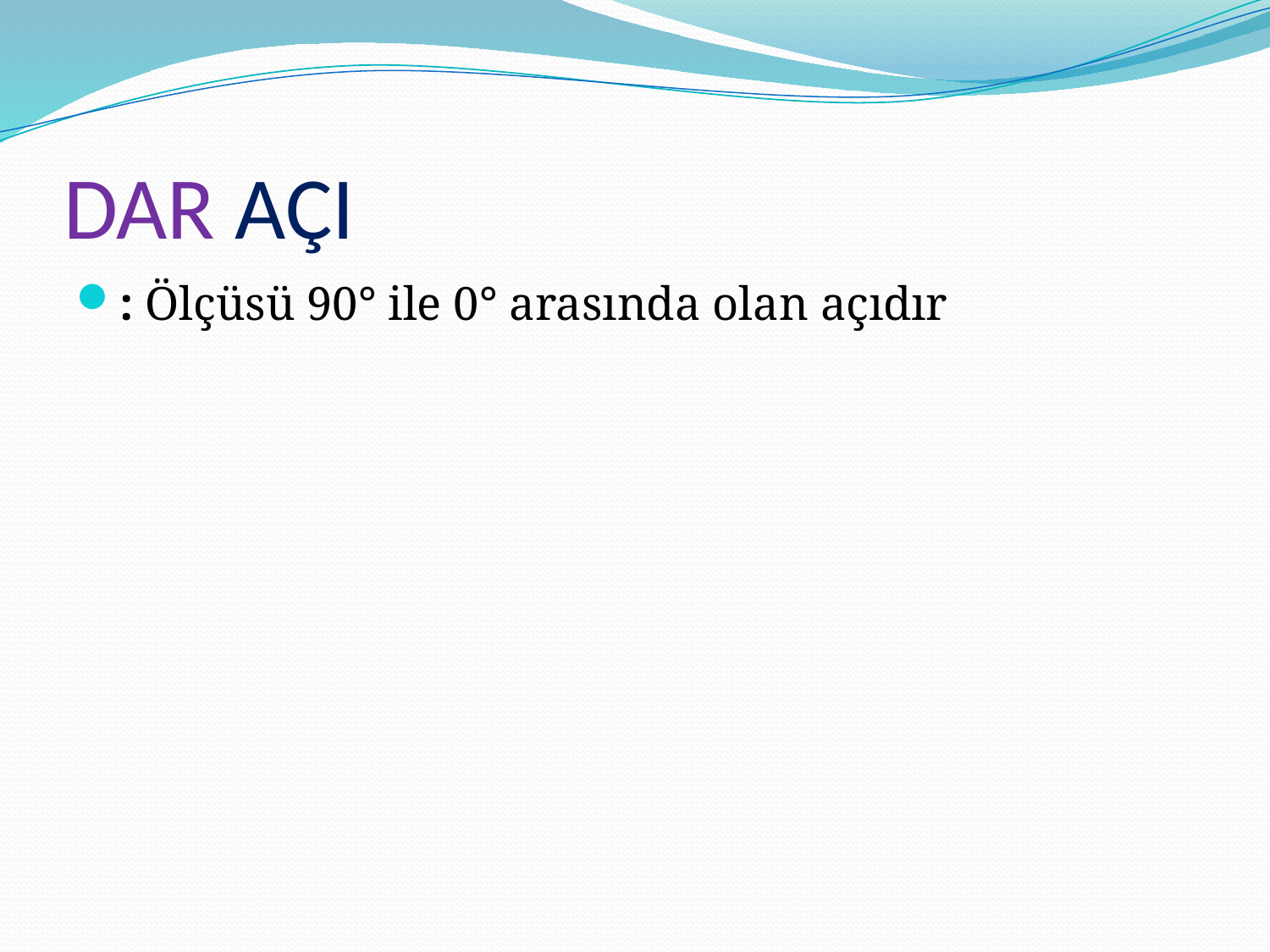

# DAR AÇI
: Ölçüsü 90° ile 0° arasında olan açıdır